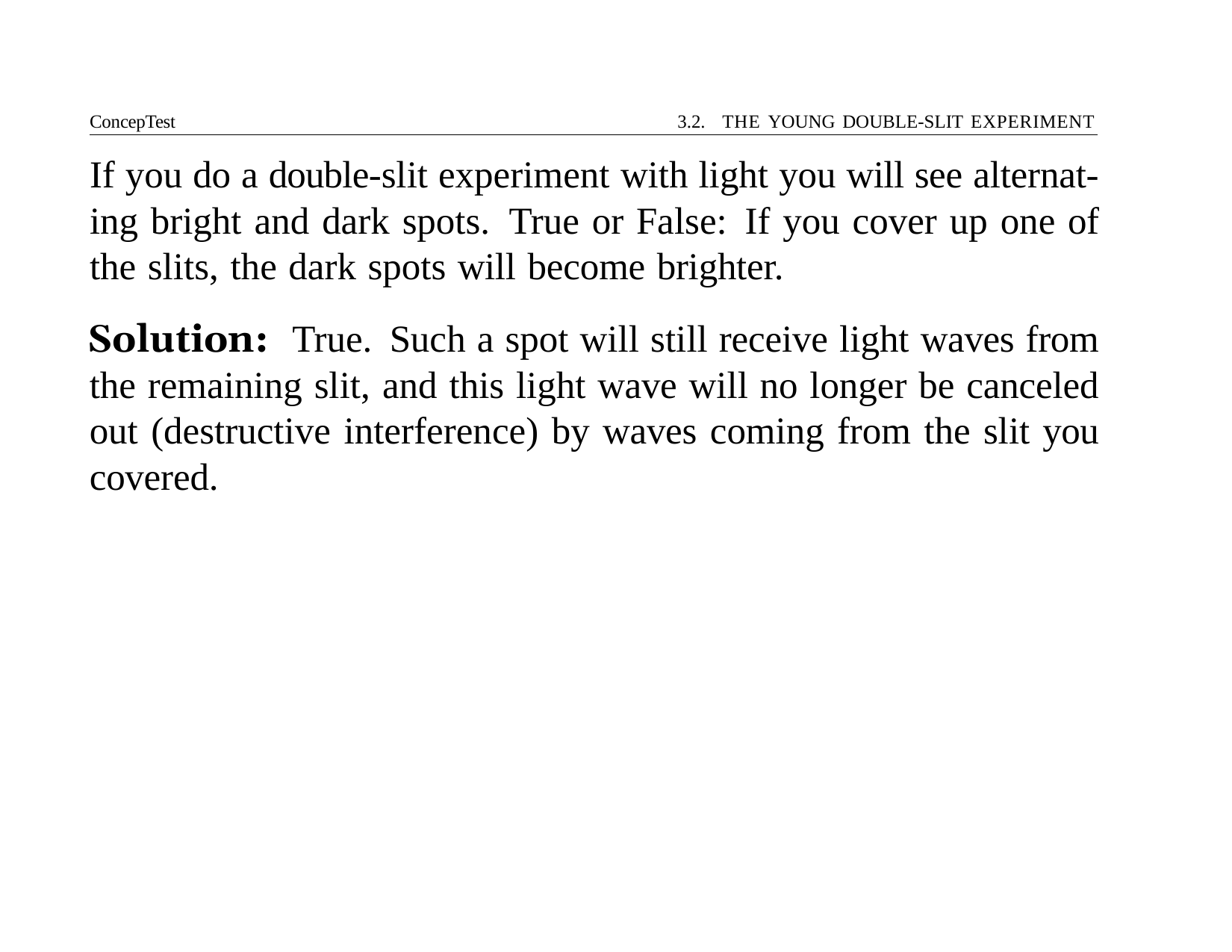

ConcepTest	3.2.  THE YOUNG DOUBLE-SLIT EXPERIMENT

# If you do a double-slit experiment with light you will see alternat- ing bright and dark spots. True or False: If you cover up one of the slits, the dark spots will become brighter.
Solution:  True. Such a spot will still receive light waves from the remaining slit, and this light wave will no longer be canceled out (destructive interference) by waves coming from the slit you covered.